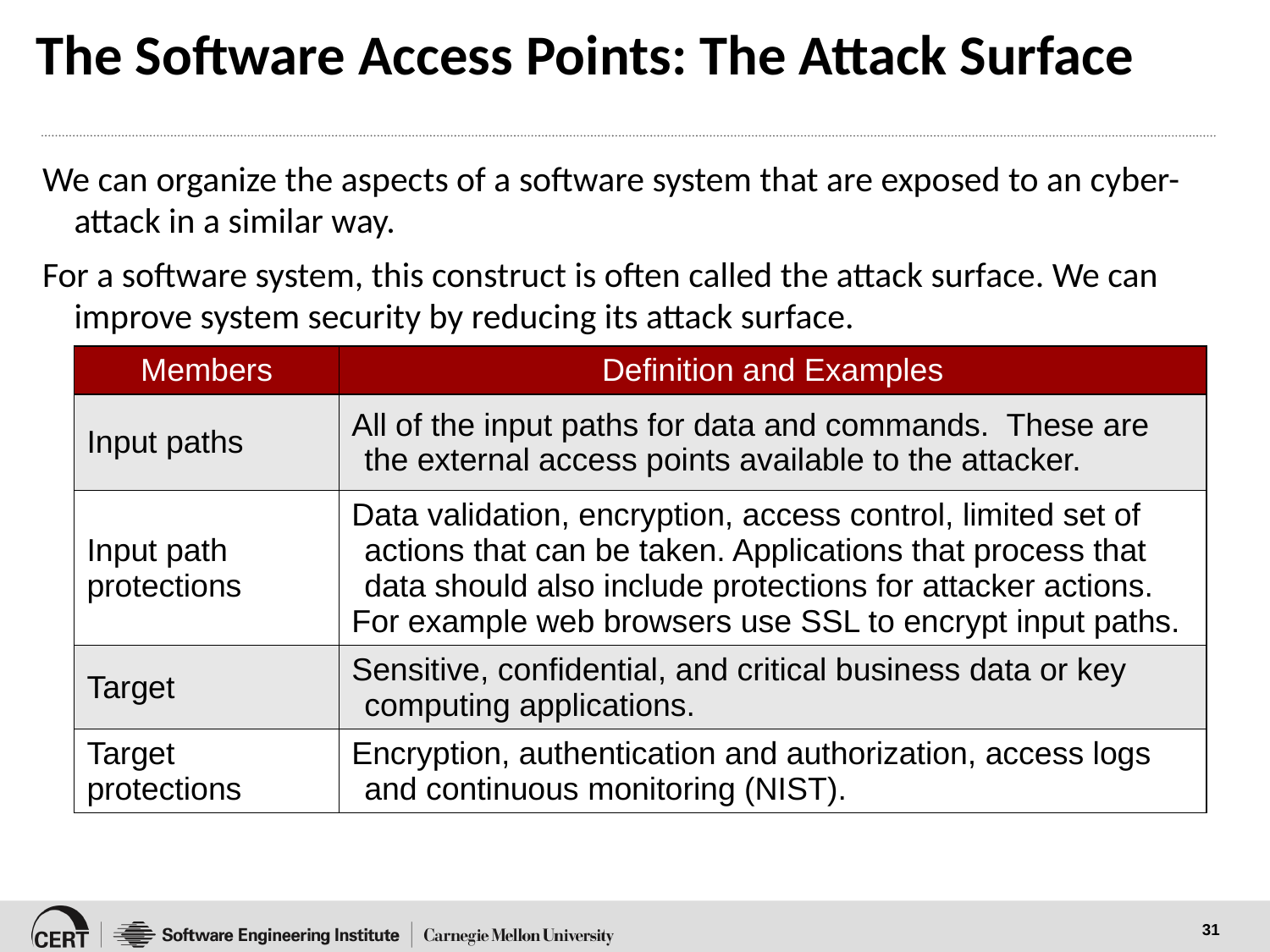

# The Software Access Points: The Attack Surface
We can organize the aspects of a software system that are exposed to an cyber-attack in a similar way.
For a software system, this construct is often called the attack surface. We can improve system security by reducing its attack surface.
| Members | Definition and Examples |
| --- | --- |
| Input paths | All of the input paths for data and commands. These are the external access points available to the attacker. |
| Input path protections | Data validation, encryption, access control, limited set of actions that can be taken. Applications that process that data should also include protections for attacker actions. For example web browsers use SSL to encrypt input paths. |
| Target | Sensitive, confidential, and critical business data or key computing applications. |
| Target protections | Encryption, authentication and authorization, access logs and continuous monitoring (NIST). |